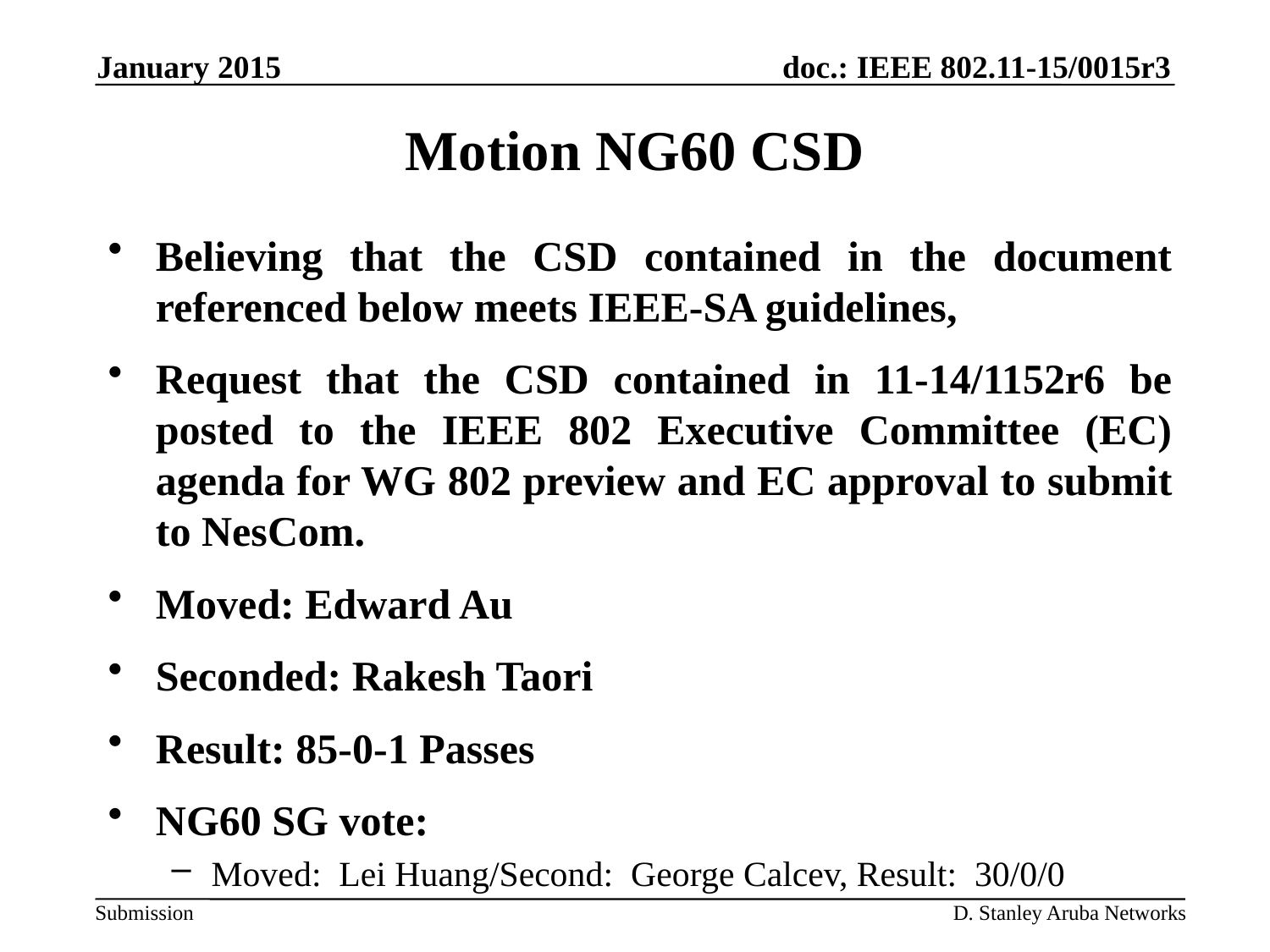

January 2015
Motion NG60 CSD
Believing that the CSD contained in the document referenced below meets IEEE-SA guidelines,
Request that the CSD contained in 11-14/1152r6 be posted to the IEEE 802 Executive Committee (EC) agenda for WG 802 preview and EC approval to submit to NesCom.
Moved: Edward Au
Seconded: Rakesh Taori
Result: 85-0-1 Passes
NG60 SG vote:
Moved:  Lei Huang/Second:  George Calcev, Result:  30/0/0

D. Stanley Aruba Networks